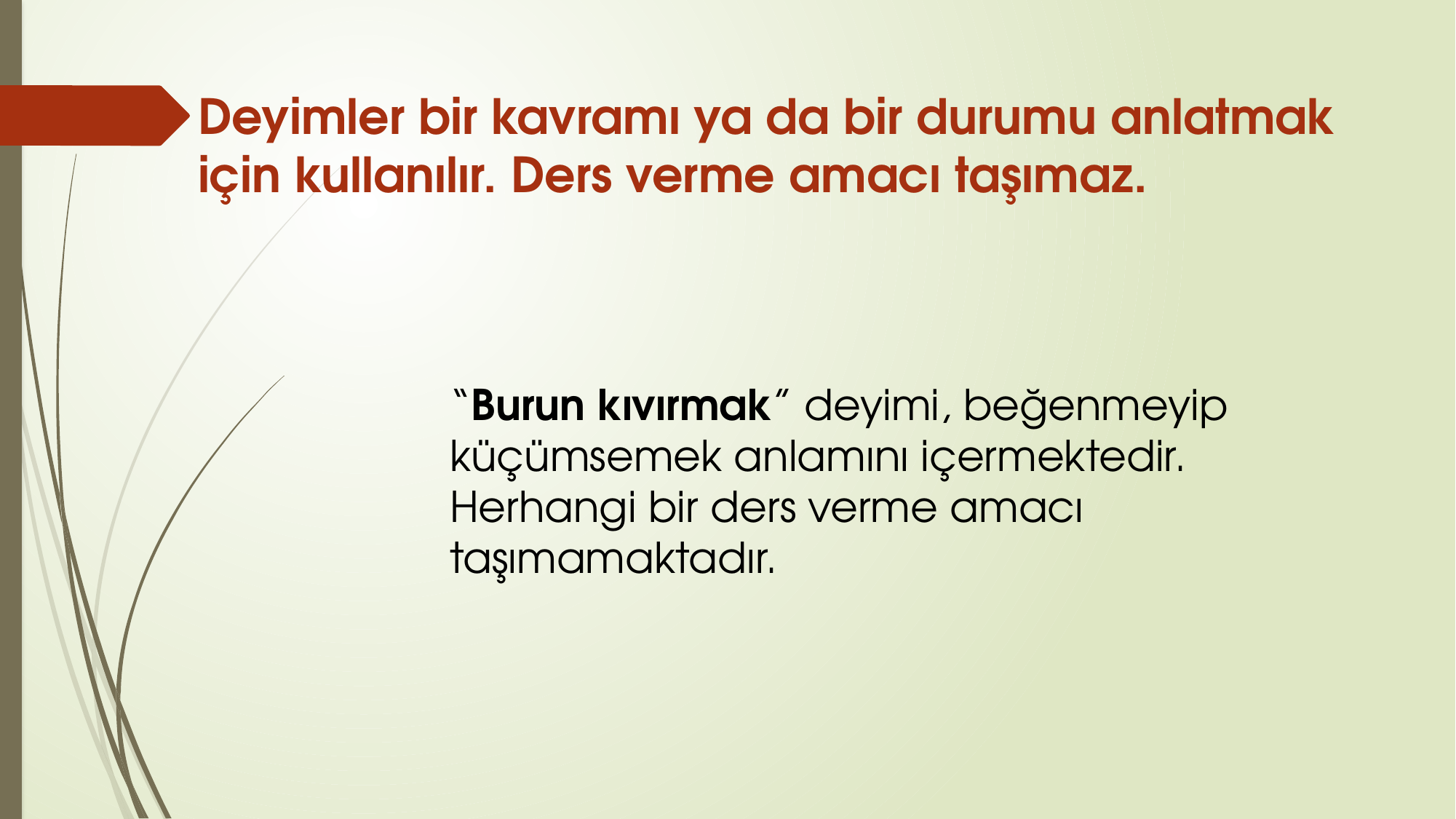

Deyimler bir kavramı ya da bir durumu anlatmak için kullanılır. Ders verme amacı taşımaz.
“Burun kıvırmak” deyimi, beğenmeyip küçümsemek anlamını içermektedir. Herhangi bir ders verme amacı taşımamaktadır.